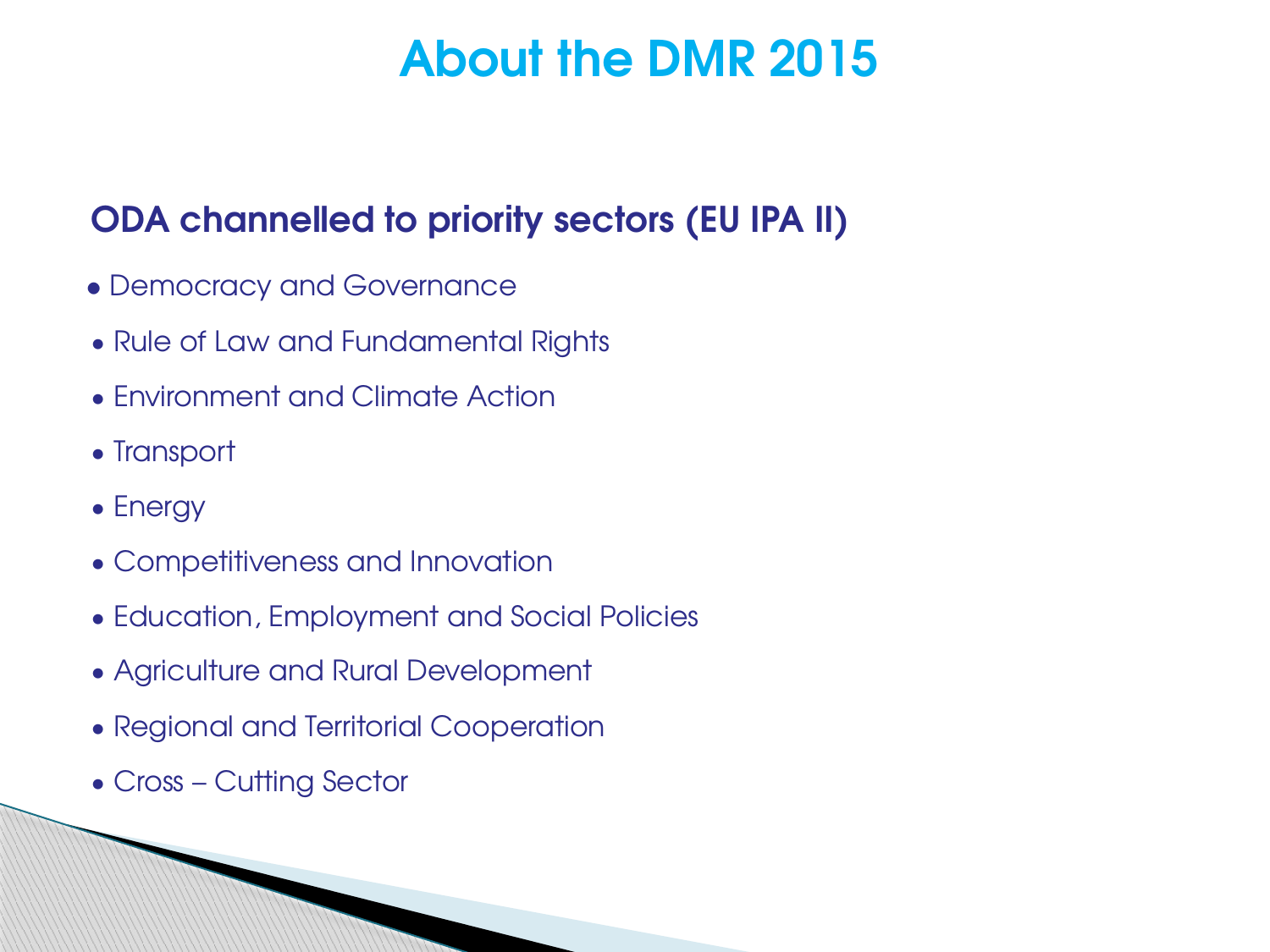

About the DMR 2015
ODA channelled to priority sectors (EU IPA II)
 • Democracy and Governance
• Rule of Law and Fundamental Rights
• Environment and Climate Action
• Transport
• Energy
• Competitiveness and Innovation
• Education, Employment and Social Policies
• Agriculture and Rural Development
• Regional and Territorial Cooperation
• Cross – Cutting Sector